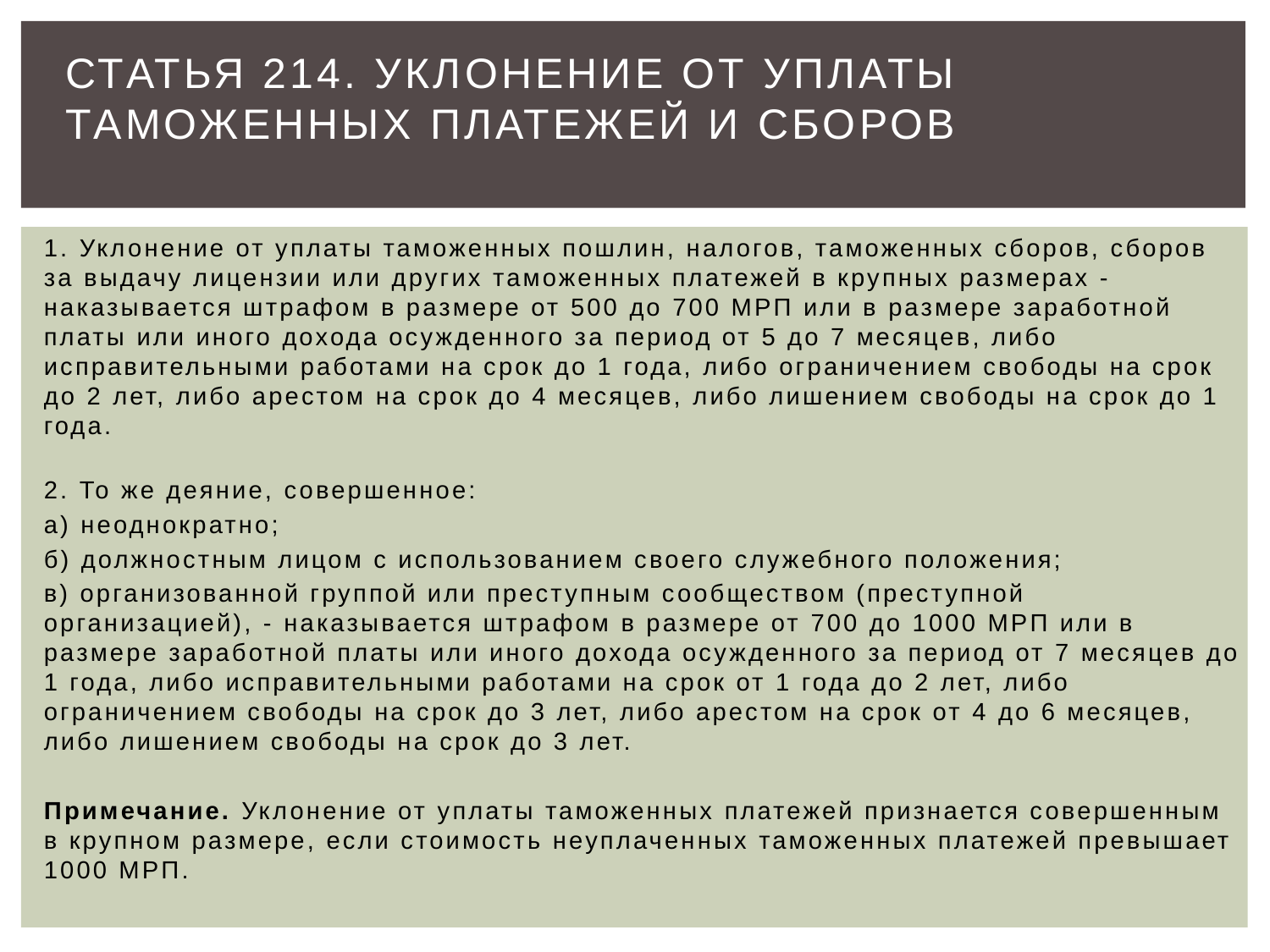

# Статья 214. Уклонение от уплаты таможенных платежей и сборов
1. Уклонение от уплаты таможенных пошлин, налогов, таможенных сборов, сборов за выдачу лицензии или других таможенных платежей в крупных размерах - наказывается штрафом в размере от 500 до 700 МРП или в размере заработной платы или иного дохода осужденного за период от 5 до 7 месяцев, либо исправительными работами на срок до 1 года, либо ограничением свободы на срок до 2 лет, либо арестом на срок до 4 месяцев, либо лишением свободы на срок до 1 года.
2. То же деяние, совершенное:
а) неоднократно;
б) должностным лицом с использованием своего служебного положения;
в) организованной группой или преступным сообществом (преступной организацией), - наказывается штрафом в размере от 700 до 1000 МРП или в размере заработной платы или иного дохода осужденного за период от 7 месяцев до 1 года, либо исправительными работами на срок от 1 года до 2 лет, либо ограничением свободы на срок до 3 лет, либо арестом на срок от 4 до 6 месяцев, либо лишением свободы на срок до 3 лет.

Примечание. Уклонение от уплаты таможенных платежей признается совершенным в крупном размере, если стоимость неуплаченных таможенных платежей превышает 1000 МРП.